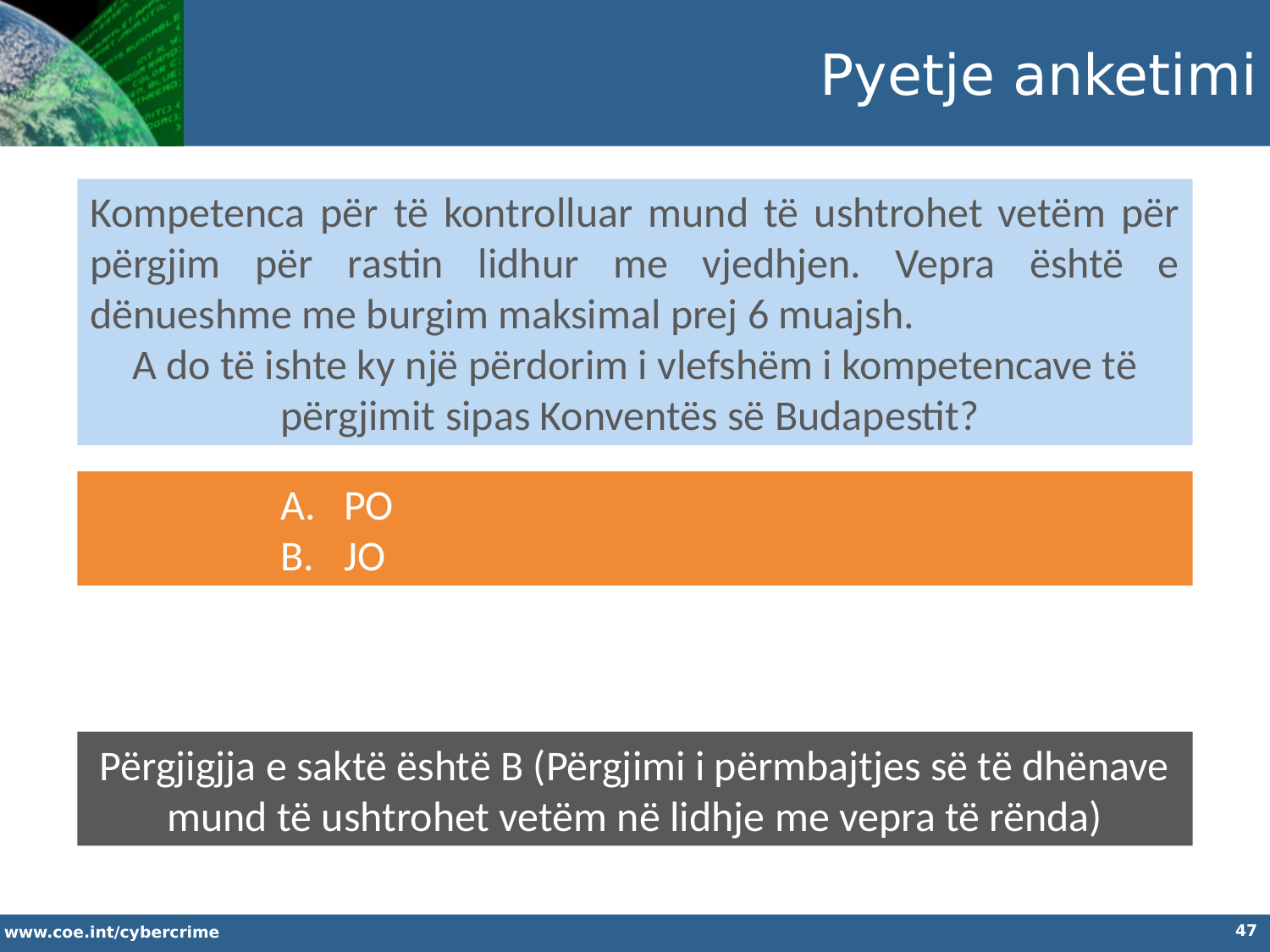

Pyetje anketimi
Kompetenca për të kontrolluar mund të ushtrohet vetëm për përgjim për rastin lidhur me vjedhjen. Vepra është e dënueshme me burgim maksimal prej 6 muajsh.
A do të ishte ky një përdorim i vlefshëm i kompetencave të përgjimit sipas Konventës së Budapestit?
PO
JO
Përgjigjja e saktë është B (Përgjimi i përmbajtjes së të dhënave mund të ushtrohet vetëm në lidhje me vepra të rënda)